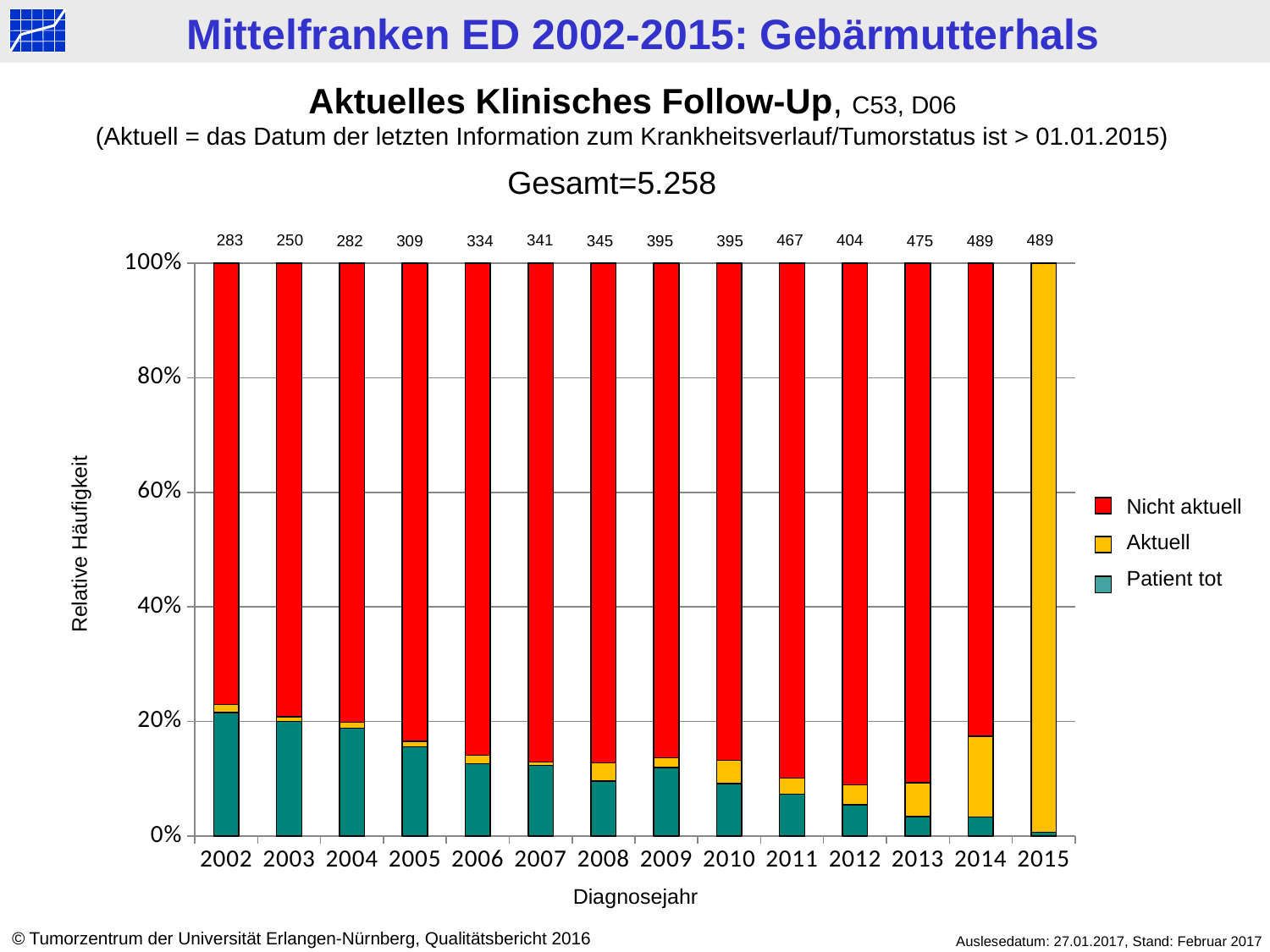

Aktuelles Klinisches Follow-Up, C53, D06
(Aktuell = das Datum der letzten Information zum Krankheitsverlauf/Tumorstatus ist > 01.01.2015)
Gesamt=5.258
467
404
283
250
341
489
282
309
334
395
345
395
475
489

### Chart

| Category | tot | > 2015 | < 2015 |
|---|---|---|---|
| 2002 | 61.0 | 4.0 | 218.0 |
| 2003 | 50.0 | 2.0 | 198.0 |
| 2004 | 53.0 | 3.0 | 226.0 |
| 2005 | 48.0 | 3.0 | 258.0 |
| 2006 | 42.0 | 5.0 | 287.0 |
| 2007 | 42.0 | 2.0 | 297.0 |
| 2008 | 33.0 | 11.0 | 301.0 |
| 2009 | 47.0 | 7.0 | 341.0 |
| 2010 | 36.0 | 16.0 | 343.0 |
| 2011 | 34.0 | 13.0 | 420.0 |
| 2012 | 22.0 | 14.0 | 368.0 |
| 2013 | 16.0 | 28.0 | 431.0 |
| 2014 | 16.0 | 69.0 | 404.0 |
| 2015 | 3.0 | 486.0 | 0.0 |
Nicht aktuell
Aktuell
Patient tot

Relative Häufigkeit

Diagnosejahr